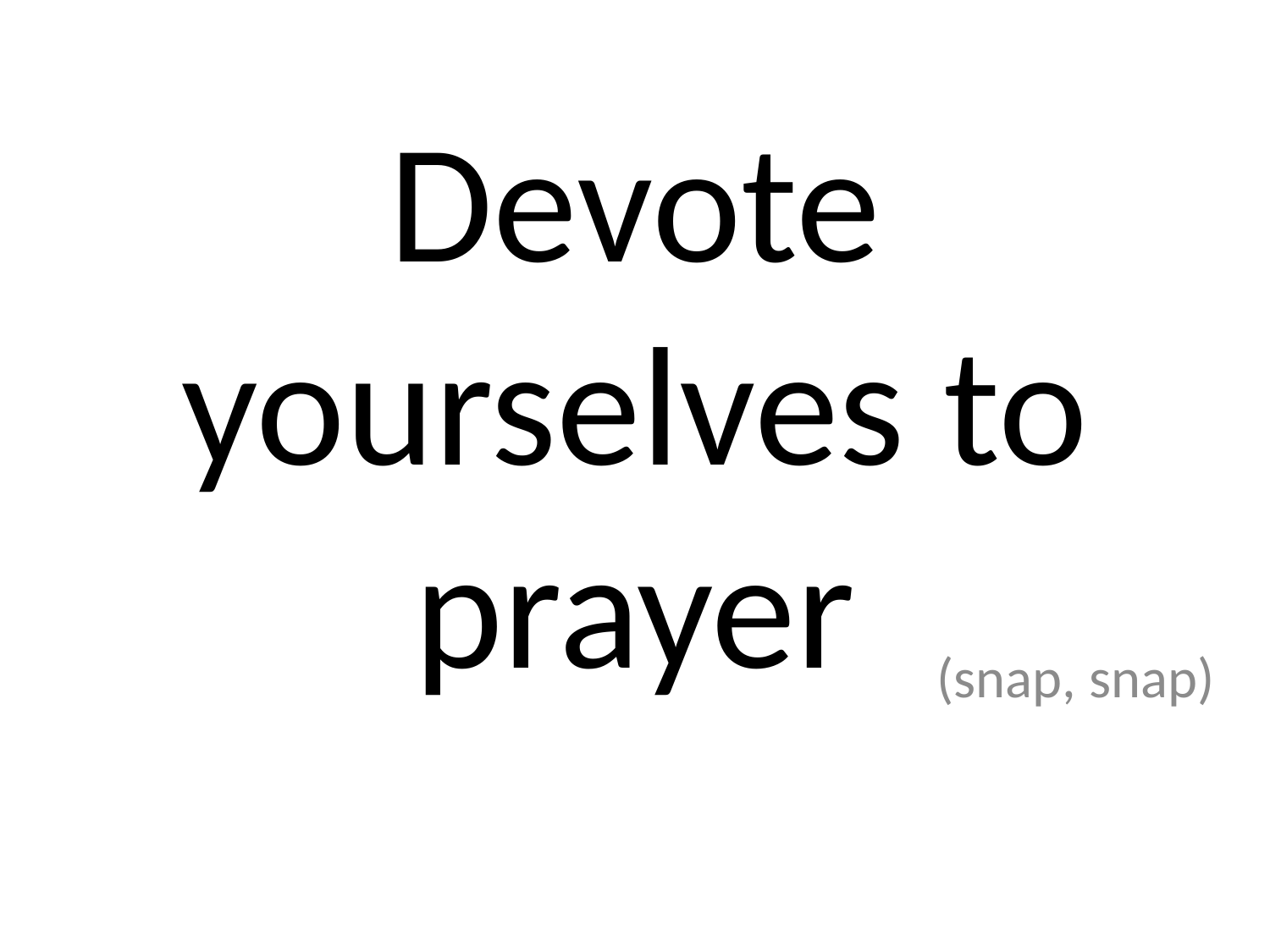

# Devote yourselves to prayer
(snap, snap)